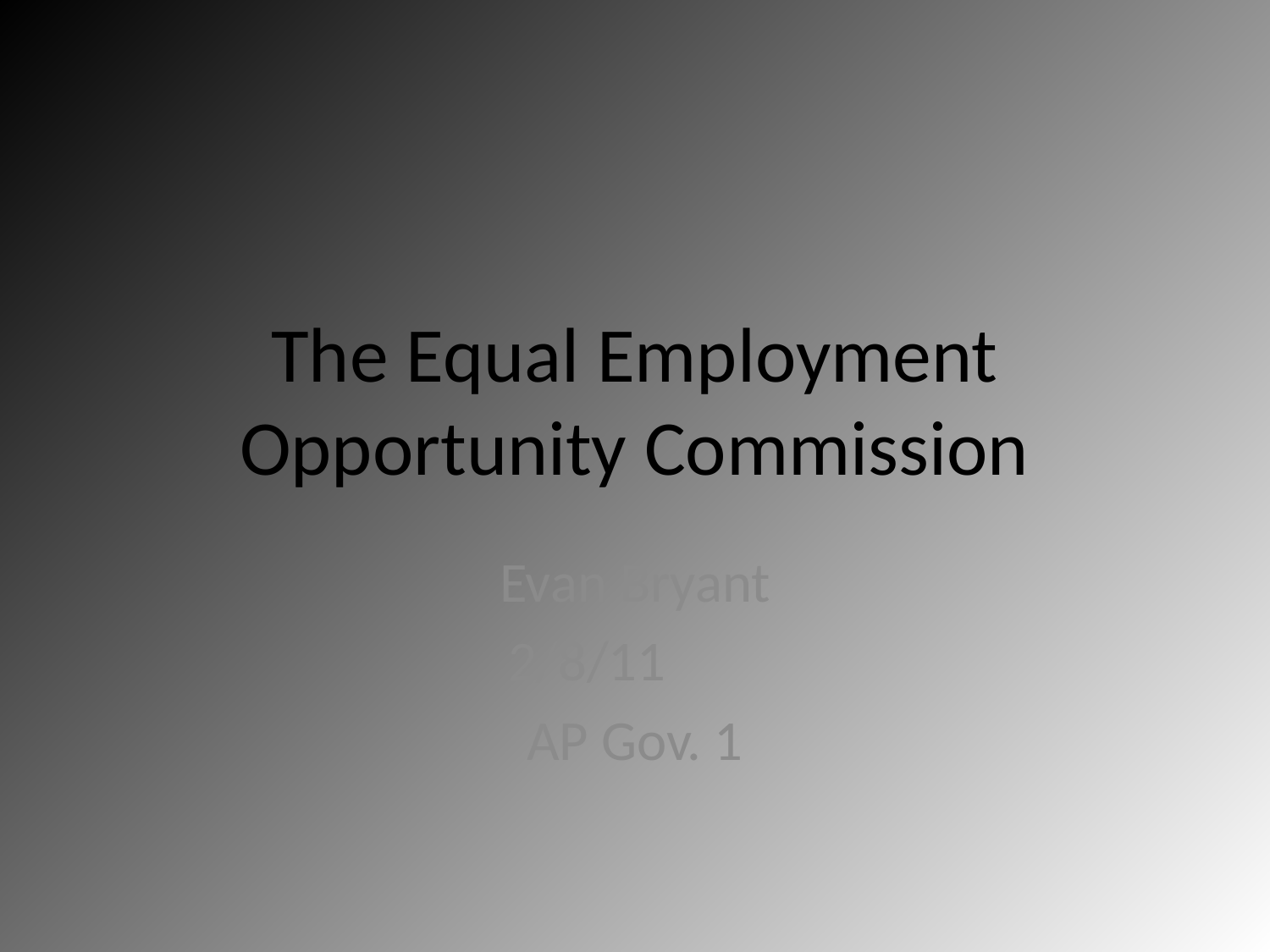

# The Equal Employment Opportunity Commission
Evan Bryant
2/8/11
AP Gov. 1